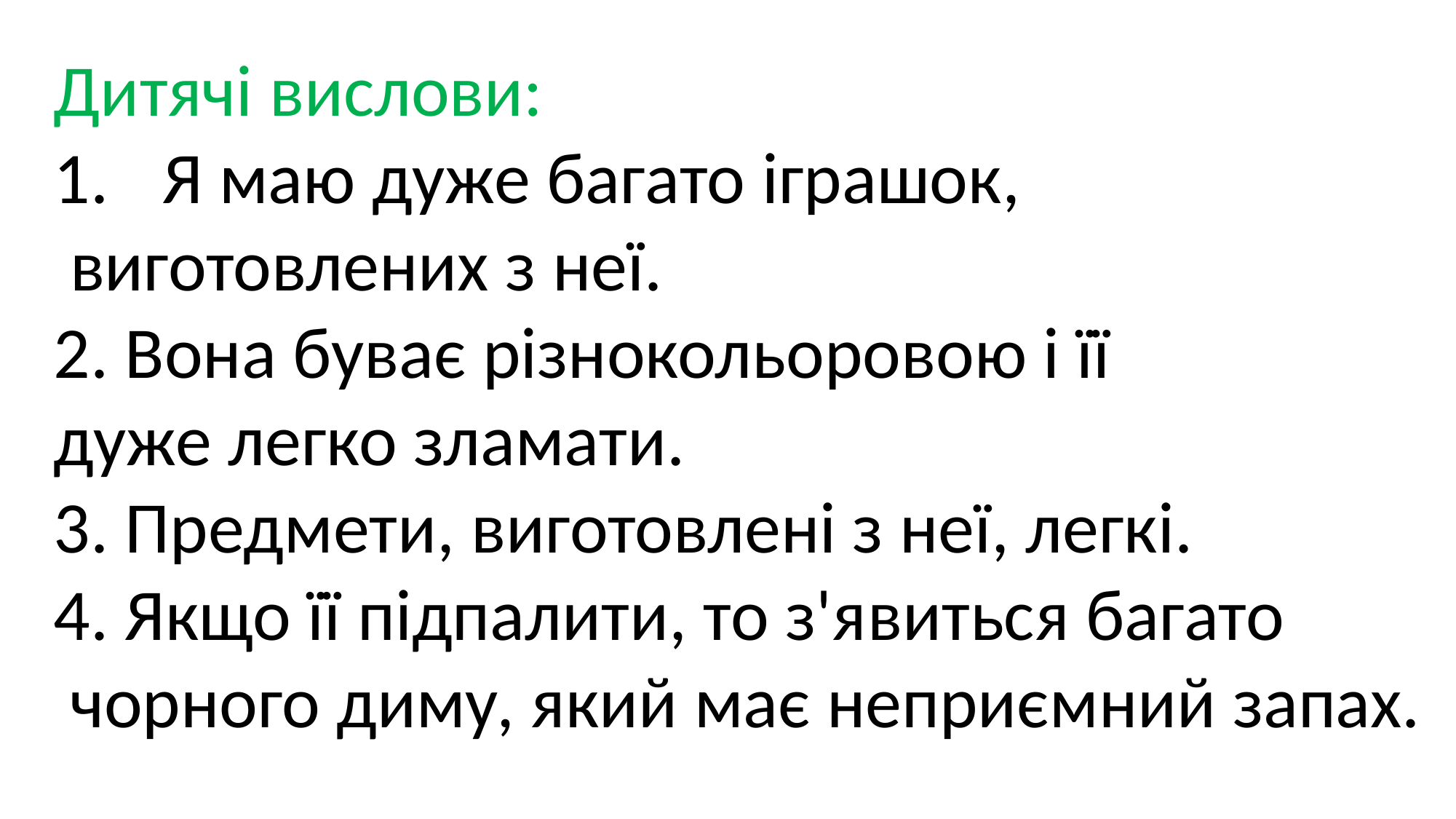

Дитячі вислови:
Я маю дуже багато іграшок,
 виготовлених з неї.
2. Вона буває різнокольоровою і її
дуже легко зламати.
3. Предмети, виготовлені з неї, легкі.
4. Якщо її підпалити, то з'я­виться багато
 чорного диму, який має неприємний запах.